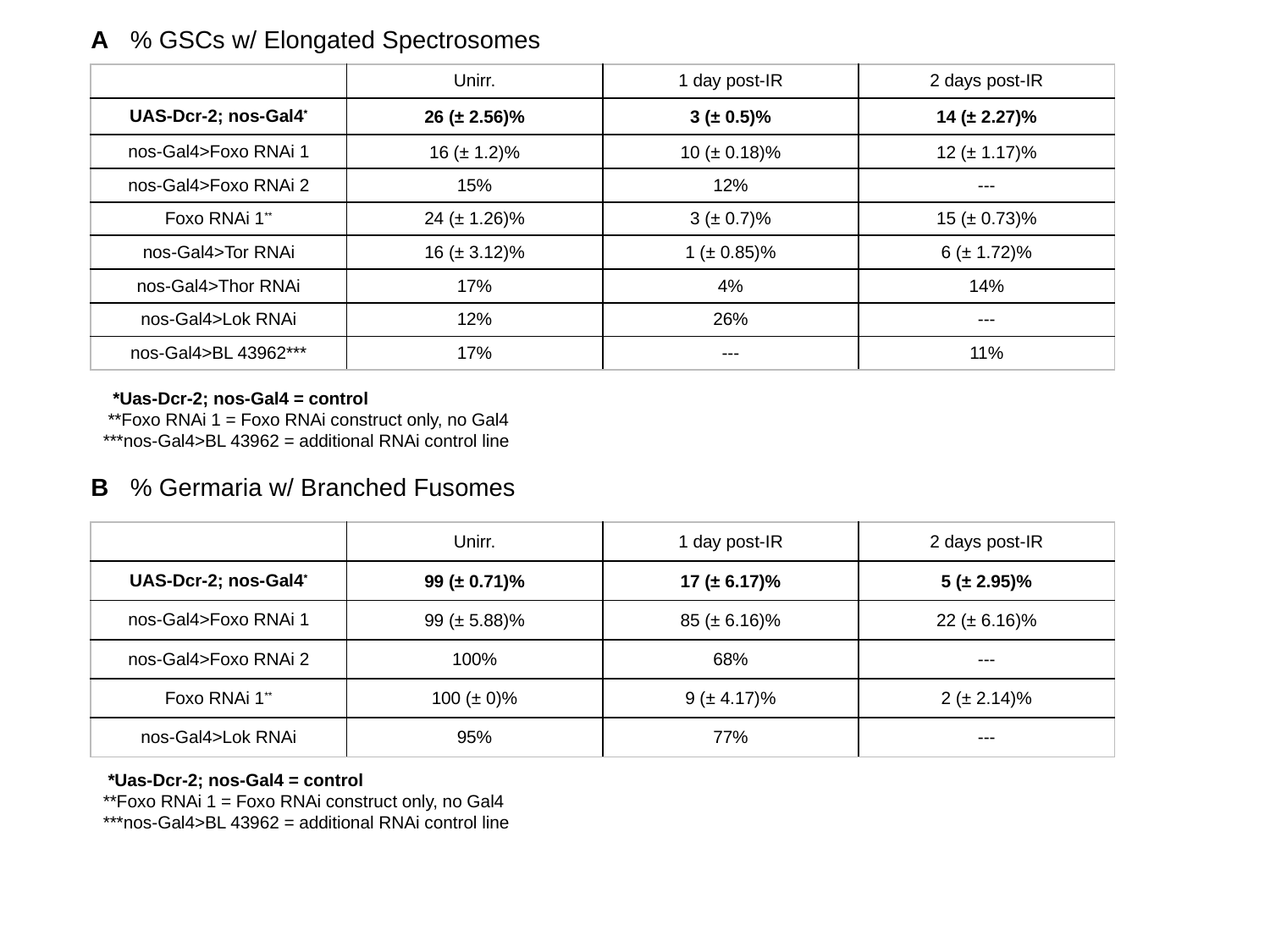

A
% GSCs w/ Elongated Spectrosomes
|  | Unirr. | 1 day post-IR | 2 days post-IR |
| --- | --- | --- | --- |
| UAS-Dcr-2; nos-Gal4\* | 26 (± 2.56)% | 3 (± 0.5)% | 14 (± 2.27)% |
| nos-Gal4>Foxo RNAi 1 | 16 (± 1.2)% | 10 (± 0.18)% | 12 (± 1.17)% |
| nos-Gal4>Foxo RNAi 2 | 15% | 12% | --- |
| Foxo RNAi 1\*\* | 24 (± 1.26)% | 3 (± 0.7)% | 15 (± 0.73)% |
| nos-Gal4>Tor RNAi | 16 (± 3.12)% | 1 (± 0.85)% | 6 (± 1.72)% |
| nos-Gal4>Thor RNAi | 17% | 4% | 14% |
| nos-Gal4>Lok RNAi | 12% | 26% | --- |
| nos-Gal4>BL 43962\*\*\* | 17% | --- | 11% |
  *Uas-Dcr-2; nos-Gal4 = control
 **Foxo RNAi 1 = Foxo RNAi construct only, no Gal4
***nos-Gal4>BL 43962 = additional RNAi control line
B
% Germaria w/ Branched Fusomes
|  | Unirr. | 1 day post-IR | 2 days post-IR |
| --- | --- | --- | --- |
| UAS-Dcr-2; nos-Gal4\* | 99 (± 0.71)% | 17 (± 6.17)% | 5 (± 2.95)% |
| nos-Gal4>Foxo RNAi 1 | 99 (± 5.88)% | 85 (± 6.16)% | 22 (± 6.16)% |
| nos-Gal4>Foxo RNAi 2 | 100% | 68% | --- |
| Foxo RNAi 1\*\* | 100 (± 0)% | 9 (± 4.17)% | 2 (± 2.14)% |
| nos-Gal4>Lok RNAi | 95% | 77% | --- |
 *Uas-Dcr-2; nos-Gal4 = control
**Foxo RNAi 1 = Foxo RNAi construct only, no Gal4
***nos-Gal4>BL 43962 = additional RNAi control line